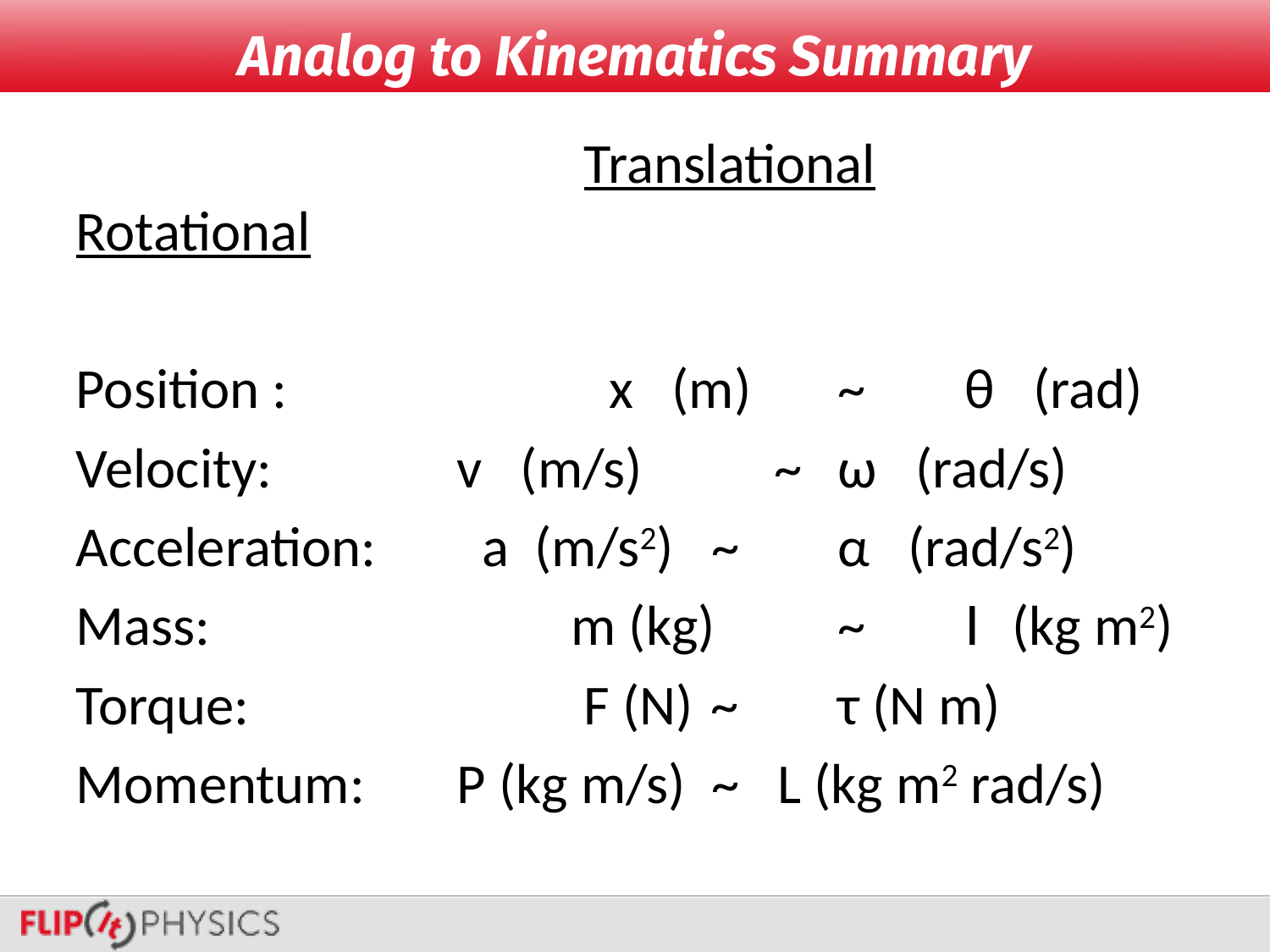

# Analog to Kinematics Summary
			  	Translational		Rotational

Position : 		 	  x   (m)	~	θ   (rad)
Velocity: 	 	v   (m/s)	     ~	ω   (rad/s)
Acceleration:	  a  (m/s2)   ~	α   (rad/s2)
Mass: 		         m (kg)	~	I  (kg m2)
Torque: 		          F (N)	~	τ (N m)
Momentum: 	P (kg m/s)  ~   L (kg m2 rad/s)